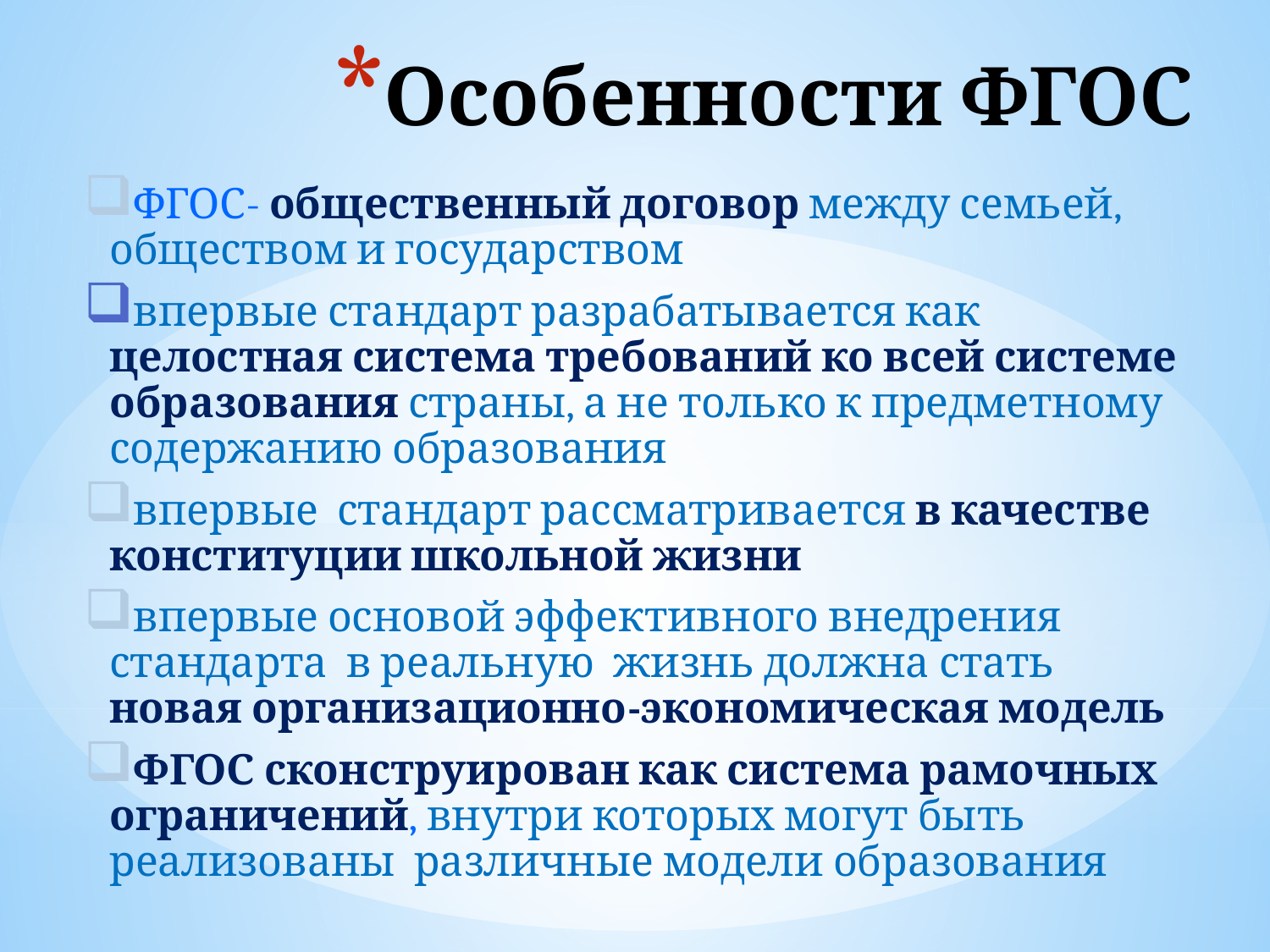

# Особенности ФГОС
ФГОС- общественный договор между семьей, обществом и государством
впервые стандарт разрабатывается как целостная система требований ко всей системе образования страны, а не только к предметному содержанию образования
впервые  стандарт рассматривается в качестве конституции школьной жизни
впервые основой эффективного внедрения стандарта  в реальную  жизнь должна стать новая организационно-экономическая модель
ФГОС сконструирован как система рамочных ограничений, внутри которых могут быть реализованы  различные модели образования